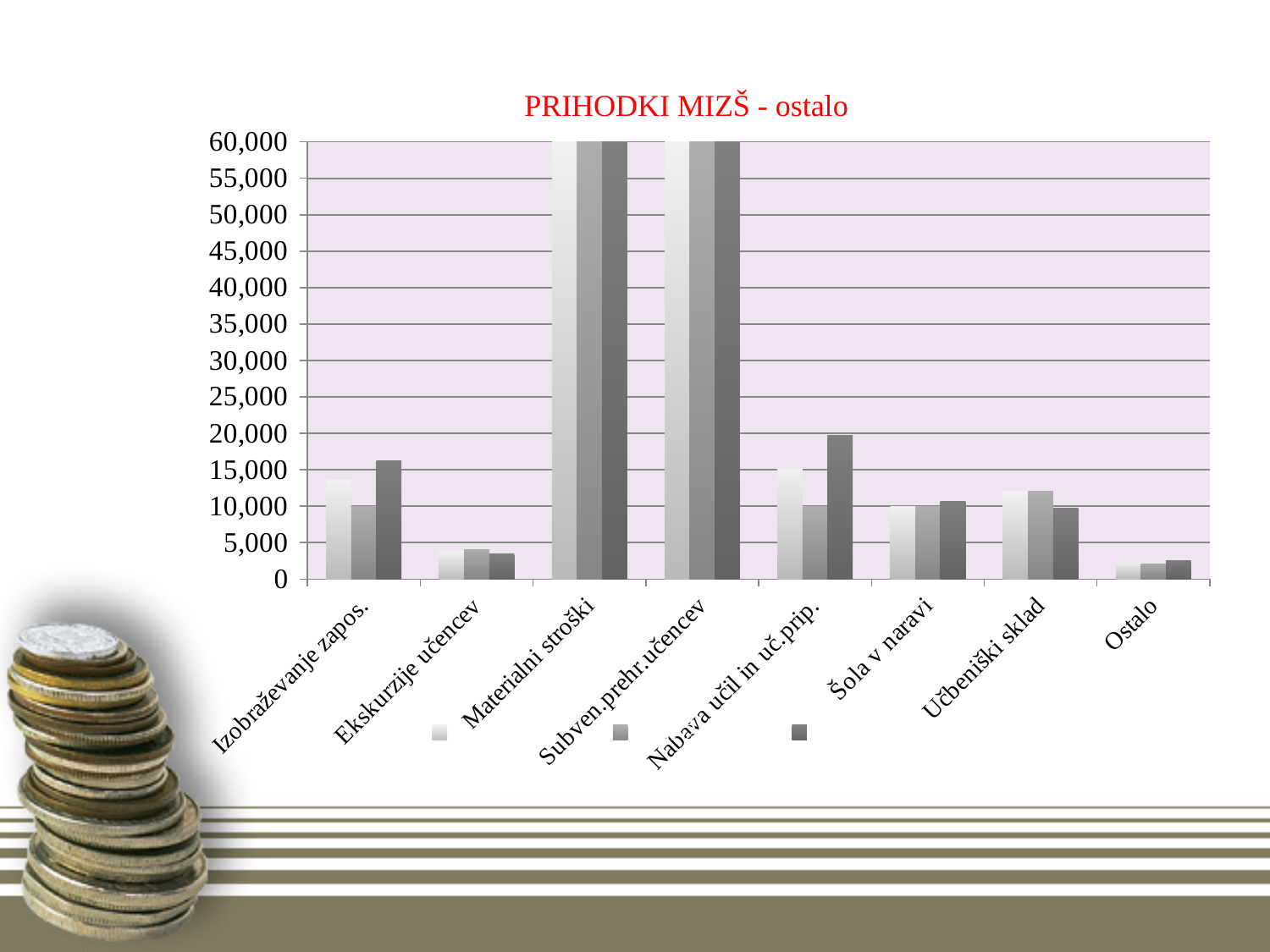

# PRIHODKI MIZŠ - ostalo

### Chart

| Category | Leto 2013 | Plan 2014 | Leto 2014 |
|---|---|---|---|
| Izobraževanje zapos. | 13599.0 | 10000.0 | 16234.0 |
| Ekskurzije učencev | 3854.0 | 4000.0 | 3439.0 |
| Materialni stroški | 91524.0 | 90000.0 | 102991.0 |
| Subven.prehr.učencev | 90086.0 | 100000.0 | 101344.0 |
| Nabava učil in uč.prip. | 15127.0 | 10000.0 | 19769.0 |
| Šola v naravi | 9948.0 | 9900.0 | 10627.0 |
| Učbeniški sklad | 12026.0 | 12000.0 | 9766.0 |
| Ostalo | 2184.0 | 2100.0 | 2559.0 |